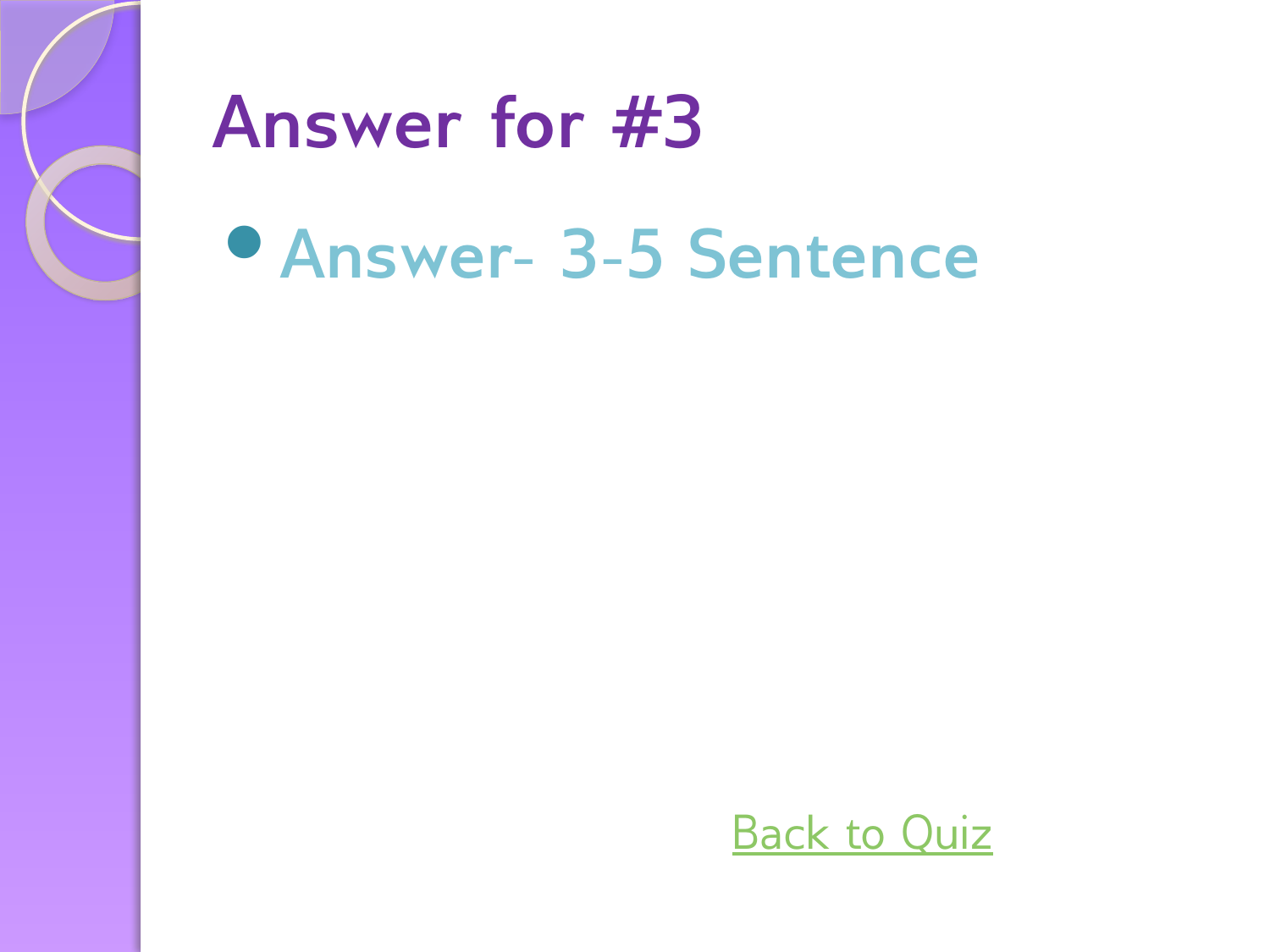

# Answer for #3
Answer- 3-5 Sentence
Back to Quiz